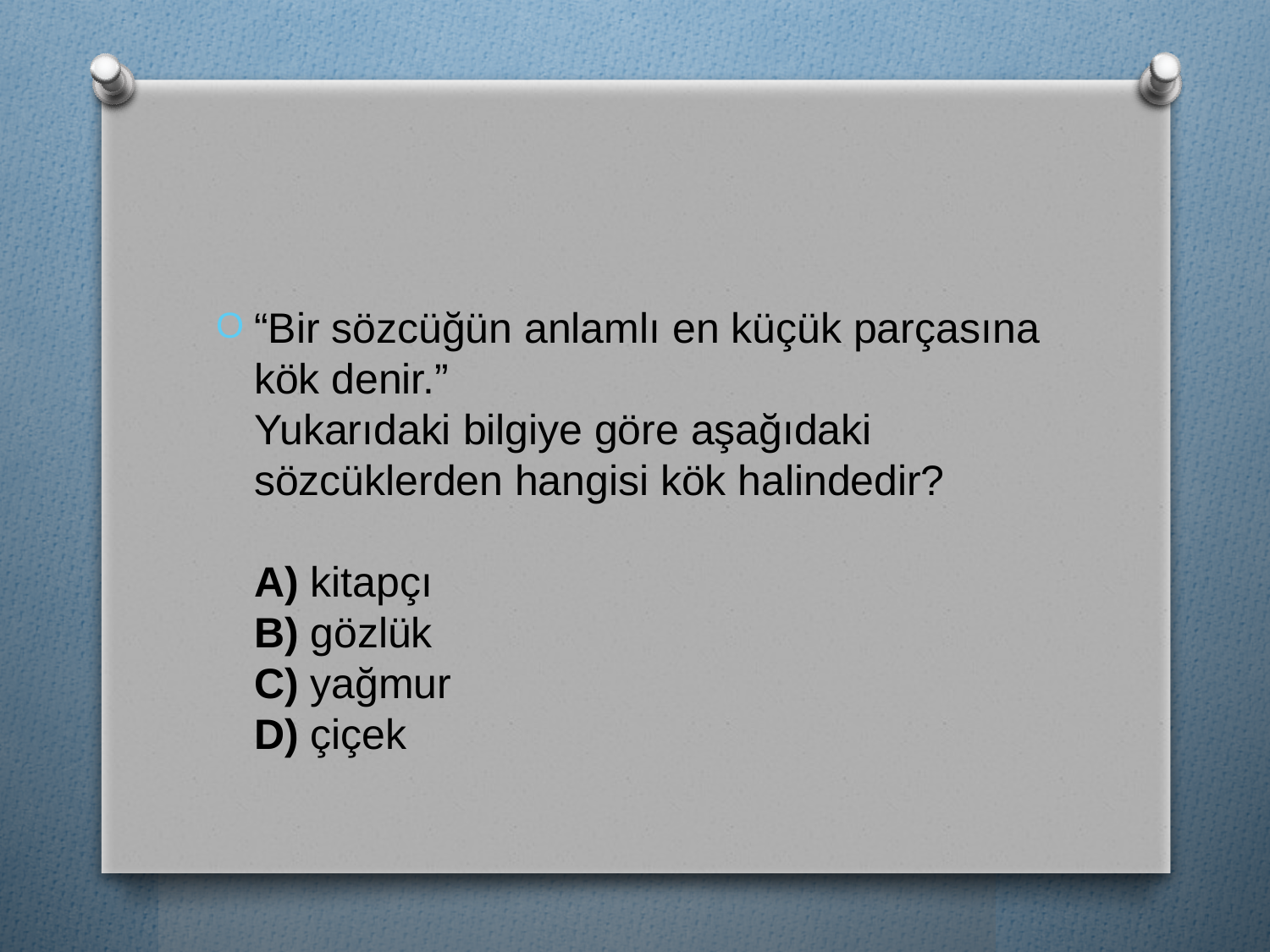

#
“Bir sözcüğün anlamlı en küçük parçasına kök denir.” 
Yukarıdaki bilgiye göre aşağıdaki sözcüklerden hangisi kök halindedir? 
A) kitapçı 
B) gözlük 
C) yağmur 
D) çiçek